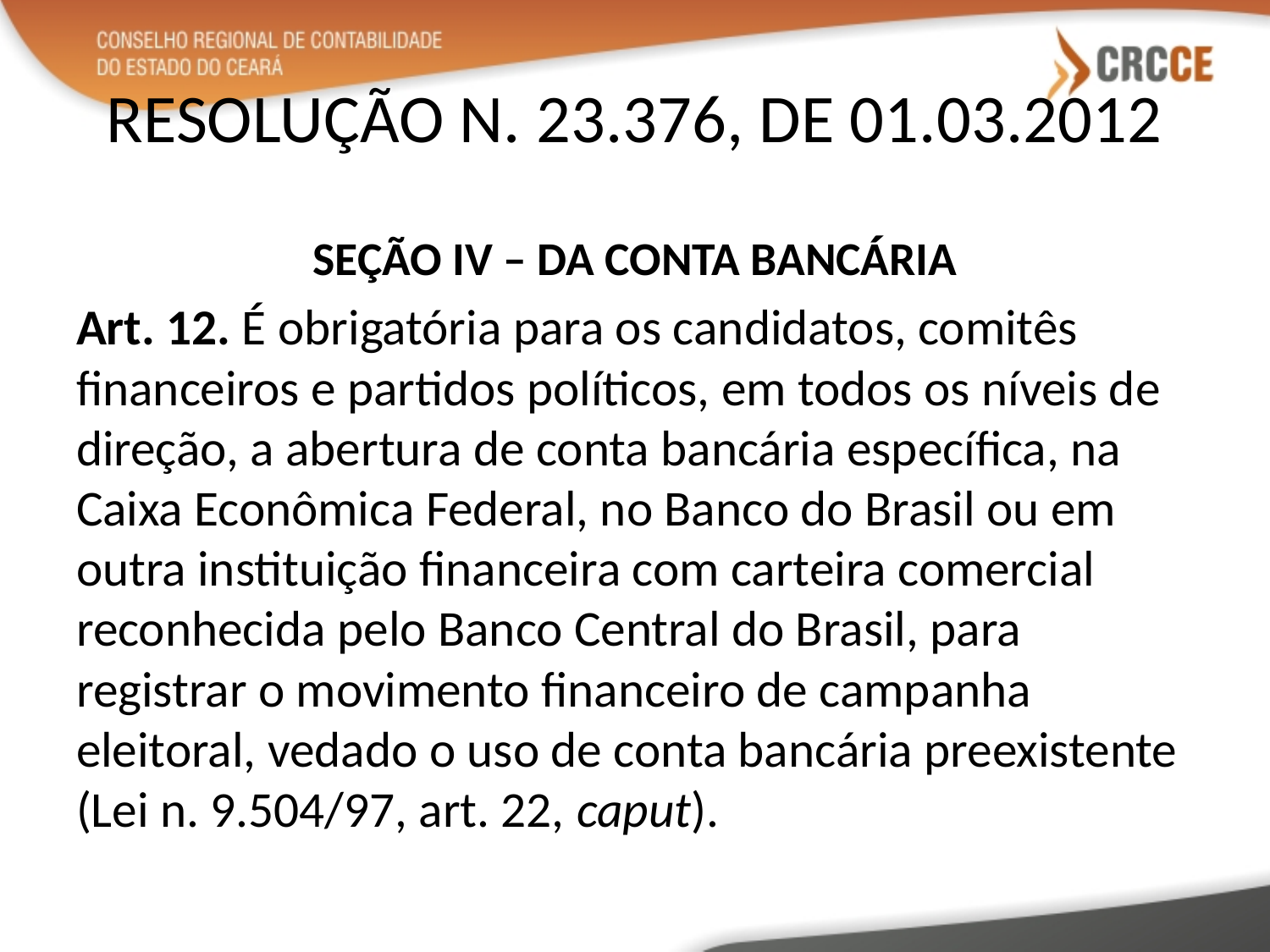

# RESOLUÇÃO N. 23.376, DE 01.03.2012
SEÇÃO IV – DA CONTA BANCÁRIA
Art. 12. É obrigatória para os candidatos, comitês financeiros e partidos políticos, em todos os níveis de direção, a abertura de conta bancária específica, na Caixa Econômica Federal, no Banco do Brasil ou em outra instituição financeira com carteira comercial reconhecida pelo Banco Central do Brasil, para registrar o movimento financeiro de campanha eleitoral, vedado o uso de conta bancária preexistente (Lei n. 9.504/97, art. 22, caput).